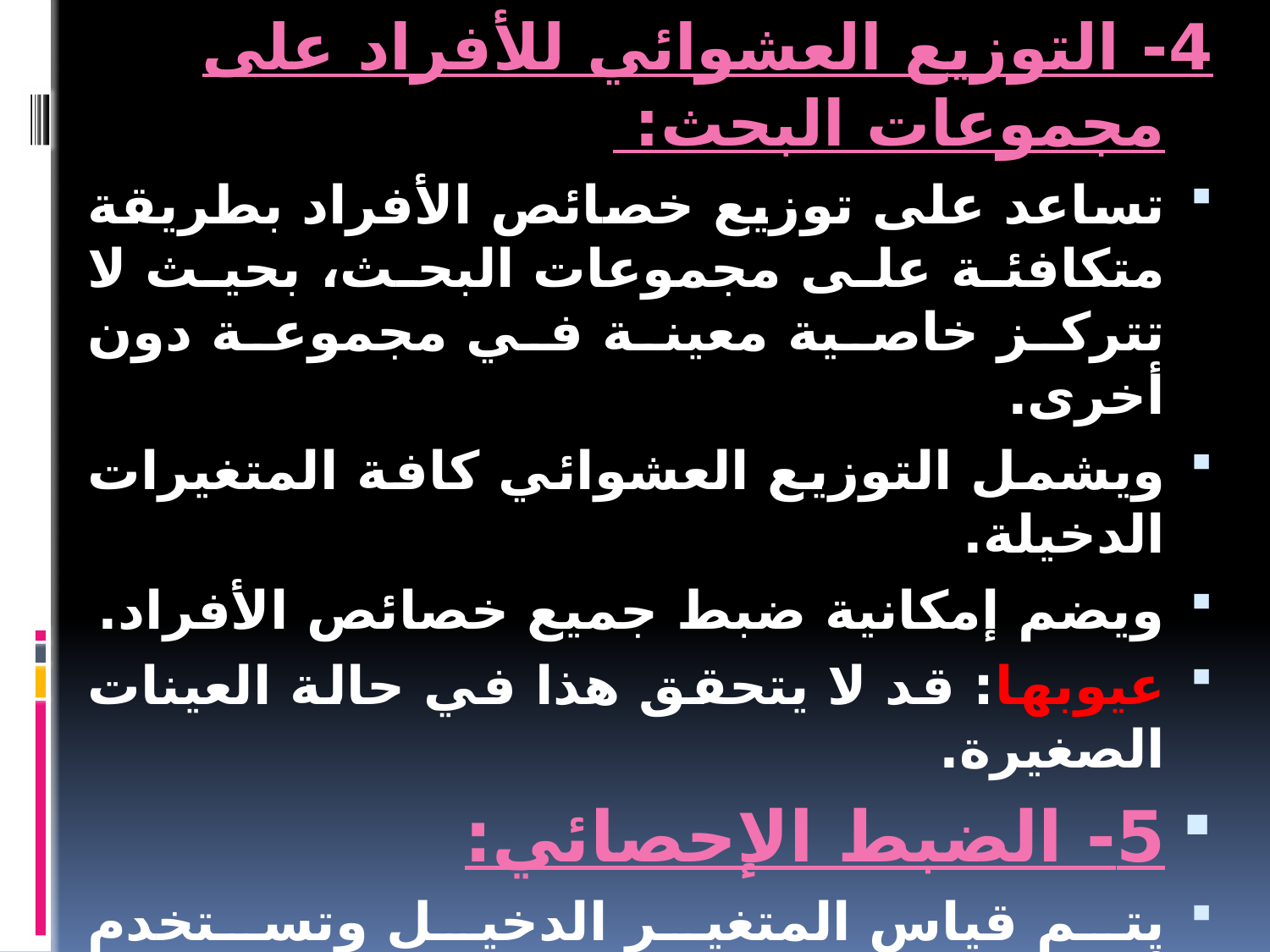

4- التوزيع العشوائي للأفراد على مجموعات البحث:
تساعد على توزيع خصائص الأفراد بطريقة متكافئة على مجموعات البحث، بحيث لا تتركز خاصية معينة في مجموعة دون أخرى.
ويشمل التوزيع العشوائي كافة المتغيرات الدخيلة.
ويضم إمكانية ضبط جميع خصائص الأفراد.
عيوبها: قد لا يتحقق هذا في حالة العينات الصغيرة.
5- الضبط الإحصائي:
يتم قياس المتغير الدخيل وتستخدم أساليب إحصائية مثل تحليل التغاير ، والارتباط الجزئى.
نستطيع الحصول من تحليل التغاير على تقدير التأثير الذي يرجع إلى المتغير المستقل بعد عزل تأثير المتغير الدخيل.